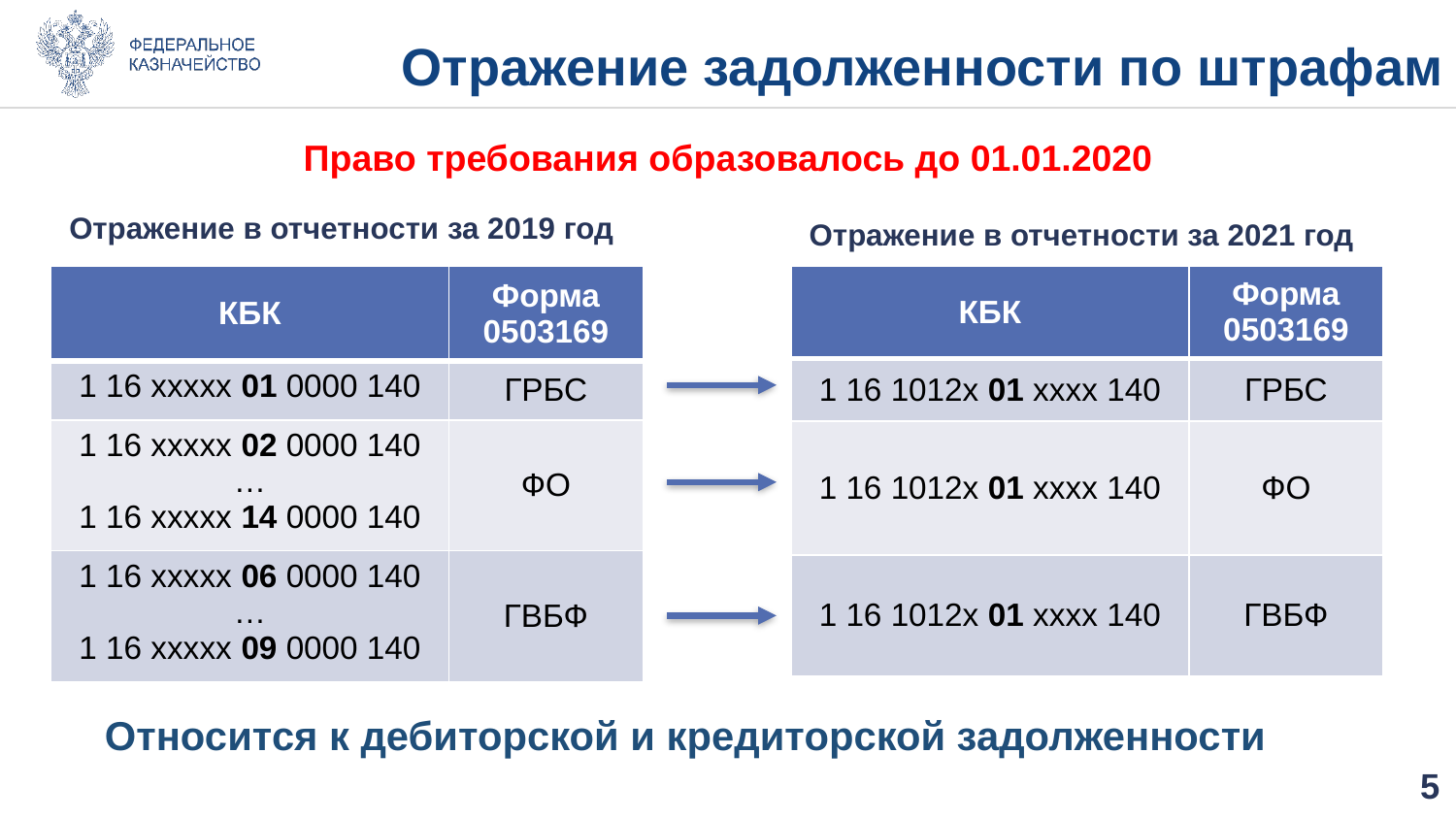

# Отражение задолженности по штрафам
Право требования образовалось до 01.01.2020
Отражение в отчетности за 2019 год
Отражение в отчетности за 2021 год
| КБК | Форма 0503169 |
| --- | --- |
| 1 16 1012х 01 хххх 140 | ГРБС |
| 1 16 1012х 01 хххх 140 | ФО |
| 1 16 1012х 01 хххх 140 | ГВБФ |
| КБК | Форма 0503169 |
| --- | --- |
| 1 16 xxxxx 01 0000 140 | ГРБС |
| 1 16 xxxxx 02 0000 140 … 1 16 xxxxx 14 0000 140 | ФО |
| 1 16 xxxxx 06 0000 140 … 1 16 xxxxx 09 0000 140 | ГВБФ |
Относится к дебиторской и кредиторской задолженности
5